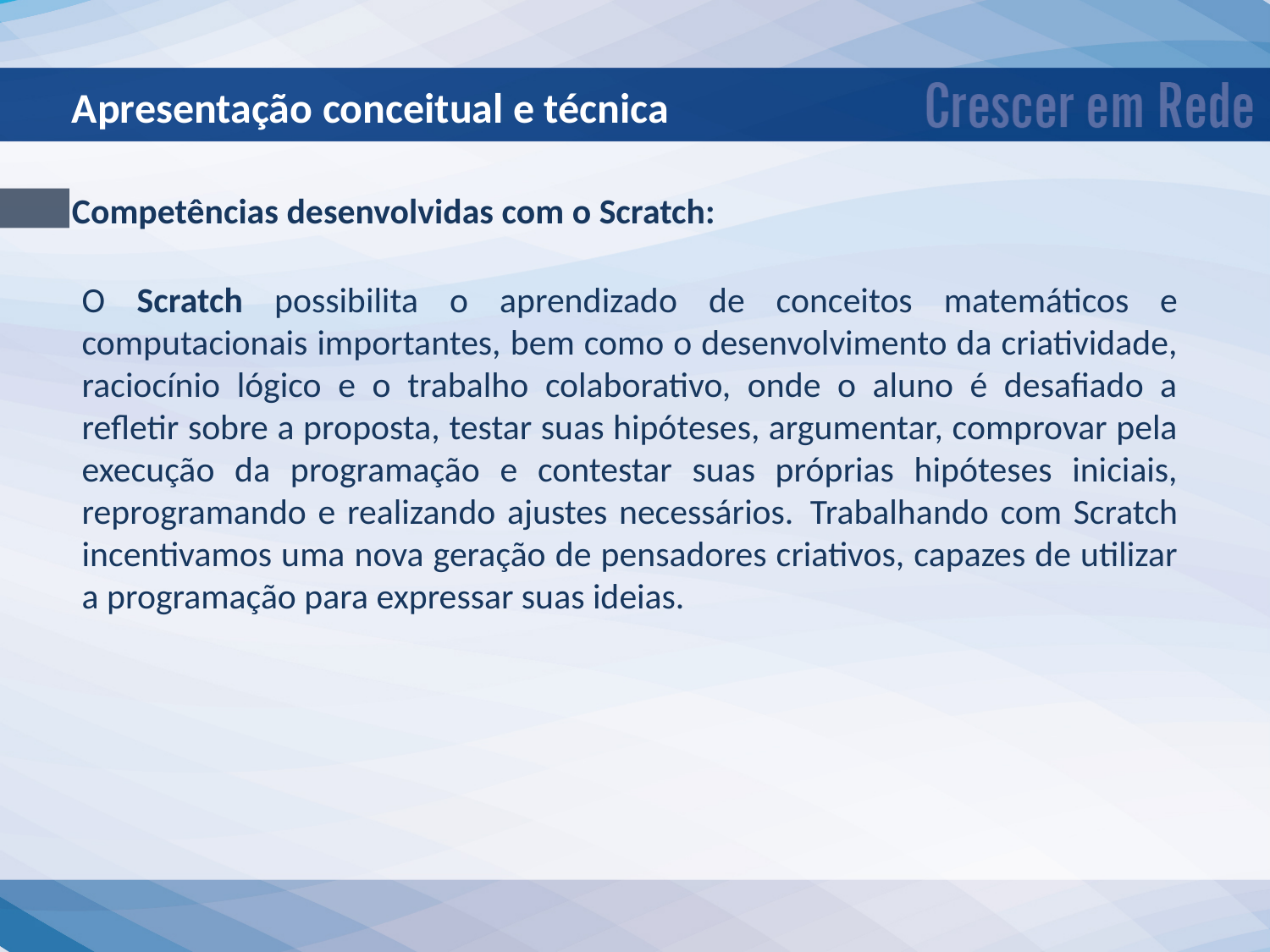

Apresentação conceitual e técnica
Competências desenvolvidas com o Scratch:

O Scratch possibilita o aprendizado de conceitos matemáticos e computacionais importantes, bem como o desenvolvimento da criatividade, raciocínio lógico e o trabalho colaborativo, onde o aluno é desafiado a refletir sobre a proposta, testar suas hipóteses, argumentar, comprovar pela execução da programação e contestar suas próprias hipóteses iniciais, reprogramando e realizando ajustes necessários.  Trabalhando com Scratch incentivamos uma nova geração de pensadores criativos, capazes de utilizar a programação para expressar suas ideias.